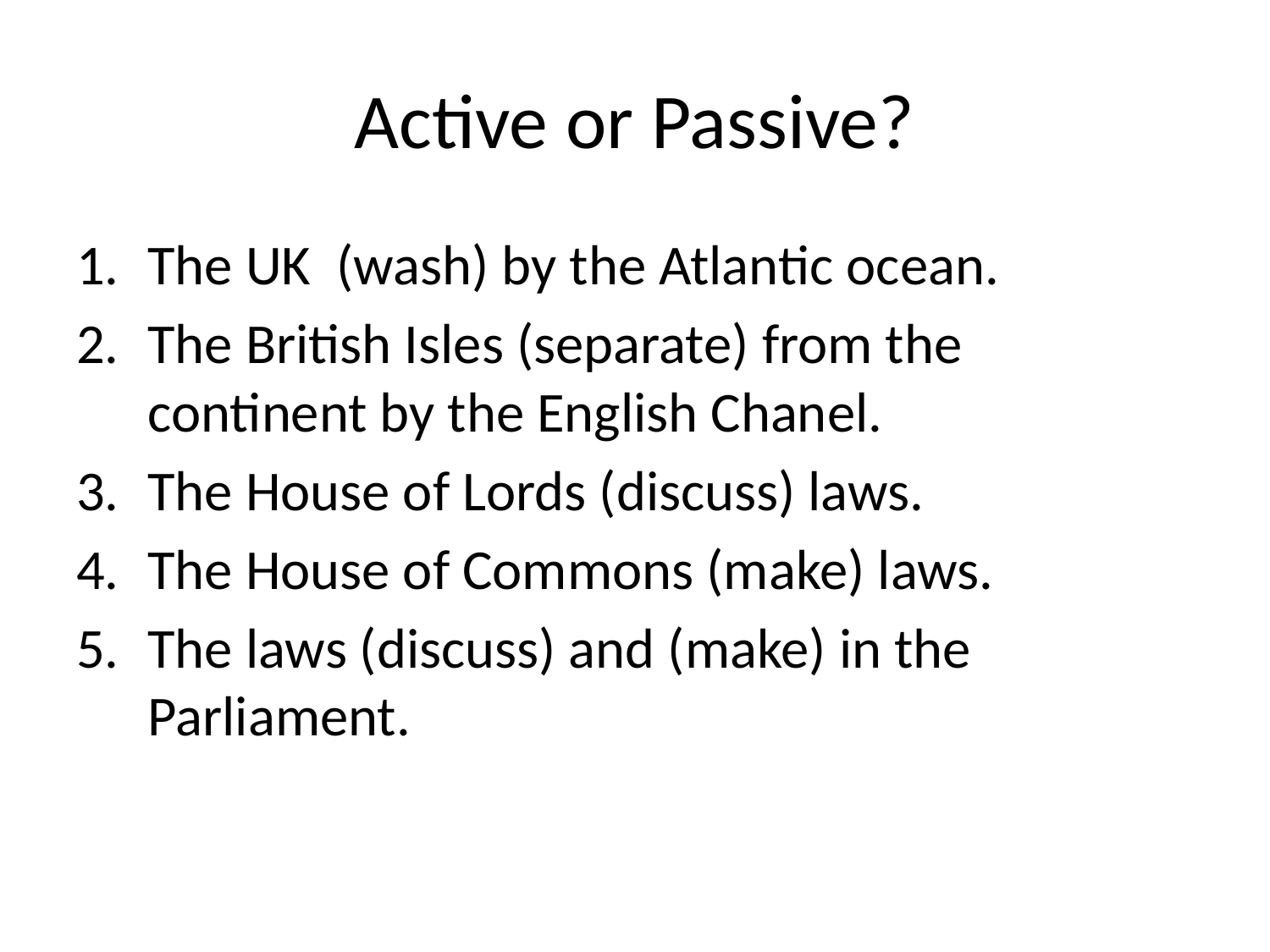

# Active or Passive?
The UK  (wash) by the Atlantic ocean.
The British Isles (separate) from the continent by the English Chanel.
The House of Lords (discuss) laws.
The House of Commons (make) laws.
The laws (discuss) and (make) in the Parliament.